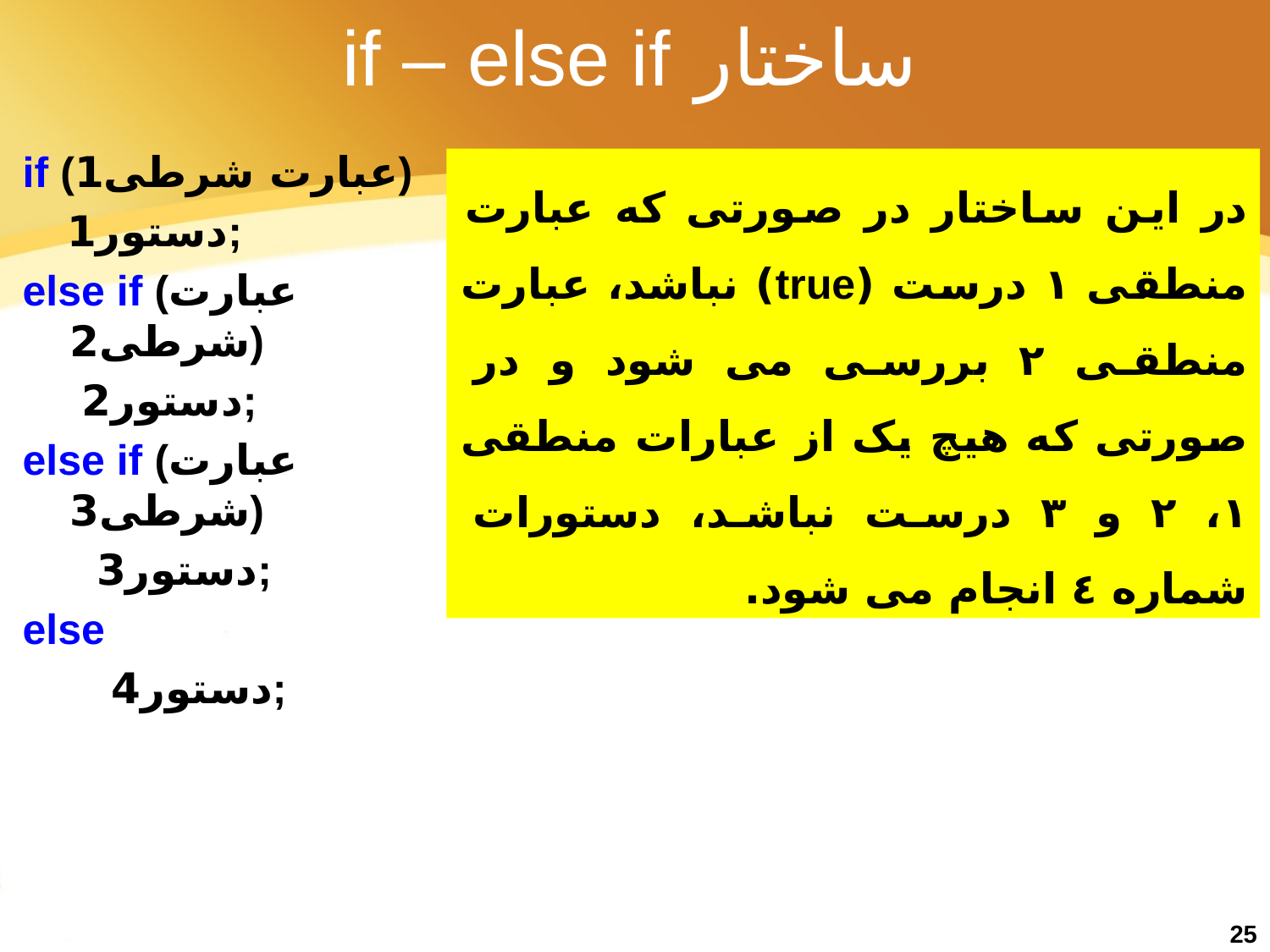

# ساختار if – else if
if (عبارت شرطی1)
   دستور1;
else if (عبارت شرطی2)
    دستور2;
else if (عبارت شرطی3)
     دستور3;
else
      دستور4;

در این ساختار در صورتی که عبارت منطقی ١ درست (true) نباشد، عبارت منطقی ٢ بررسی می شود و در صورتی که هیچ یک از عبارات منطقی ١، ٢ و ٣ درست نباشد، دستورات شماره ٤ انجام می شود.
25